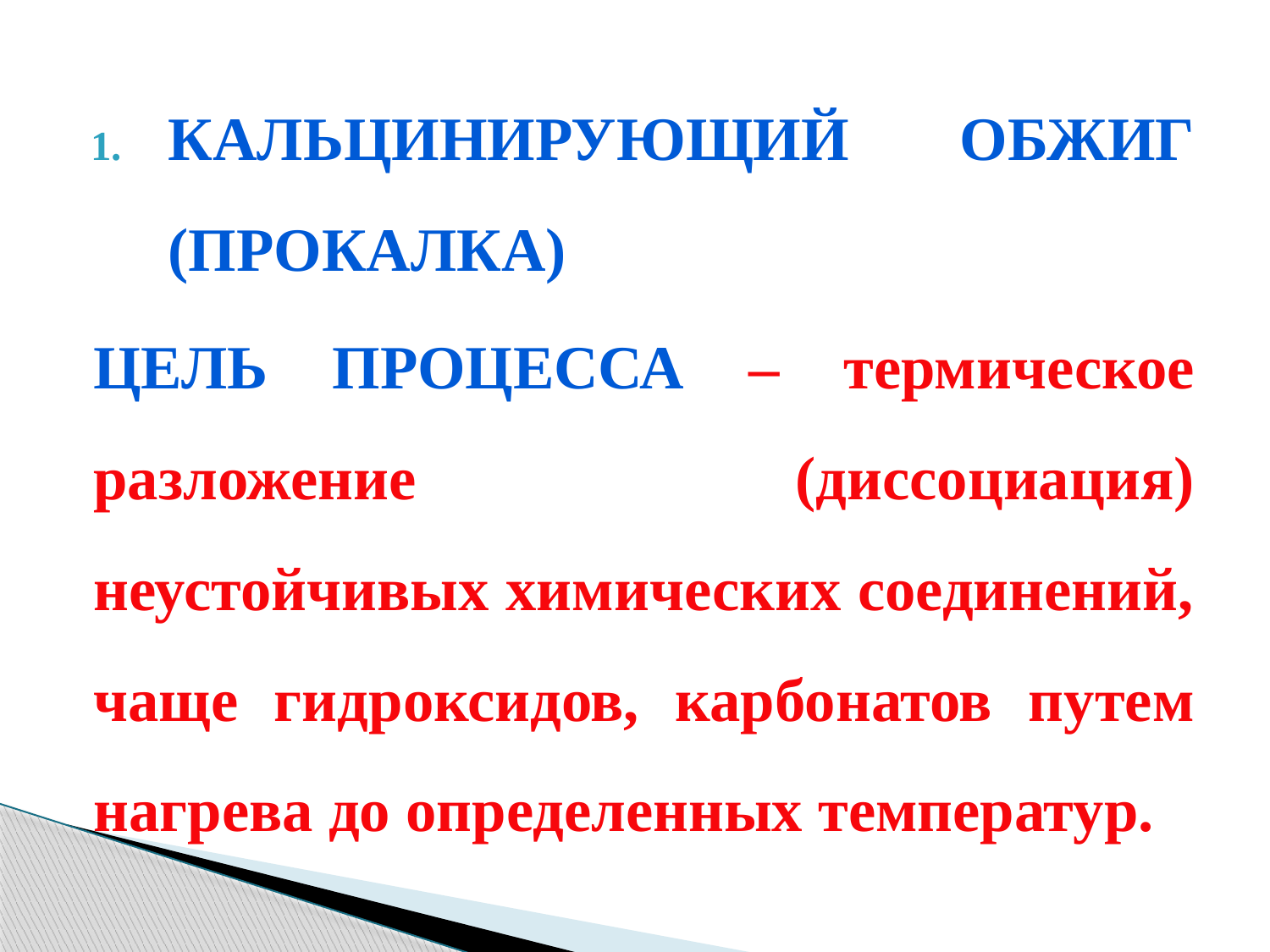

Кальцинирующий обжиг (прокалка)
Цель процесса – термическое разложение (диссоциация) неустойчивых химических соединений, чаще гидроксидов, карбонатов путем нагрева до определенных температур.